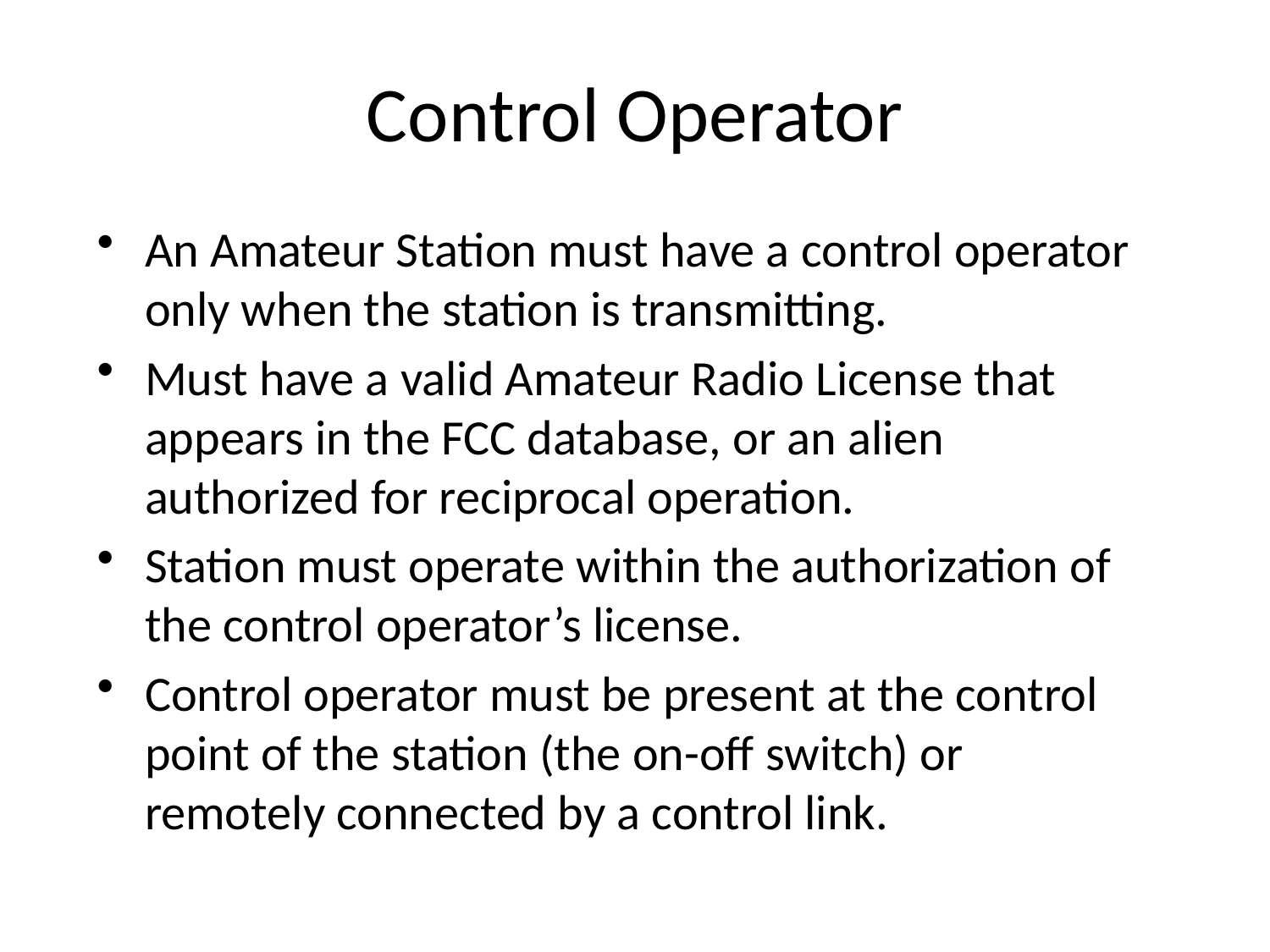

Control Operator
An Amateur Station must have a control operator only when the station is transmitting.
Must have a valid Amateur Radio License that appears in the FCC database, or an alien authorized for reciprocal operation.
Station must operate within the authorization of the control operator’s license.
Control operator must be present at the control point of the station (the on-off switch) or remotely connected by a control link.